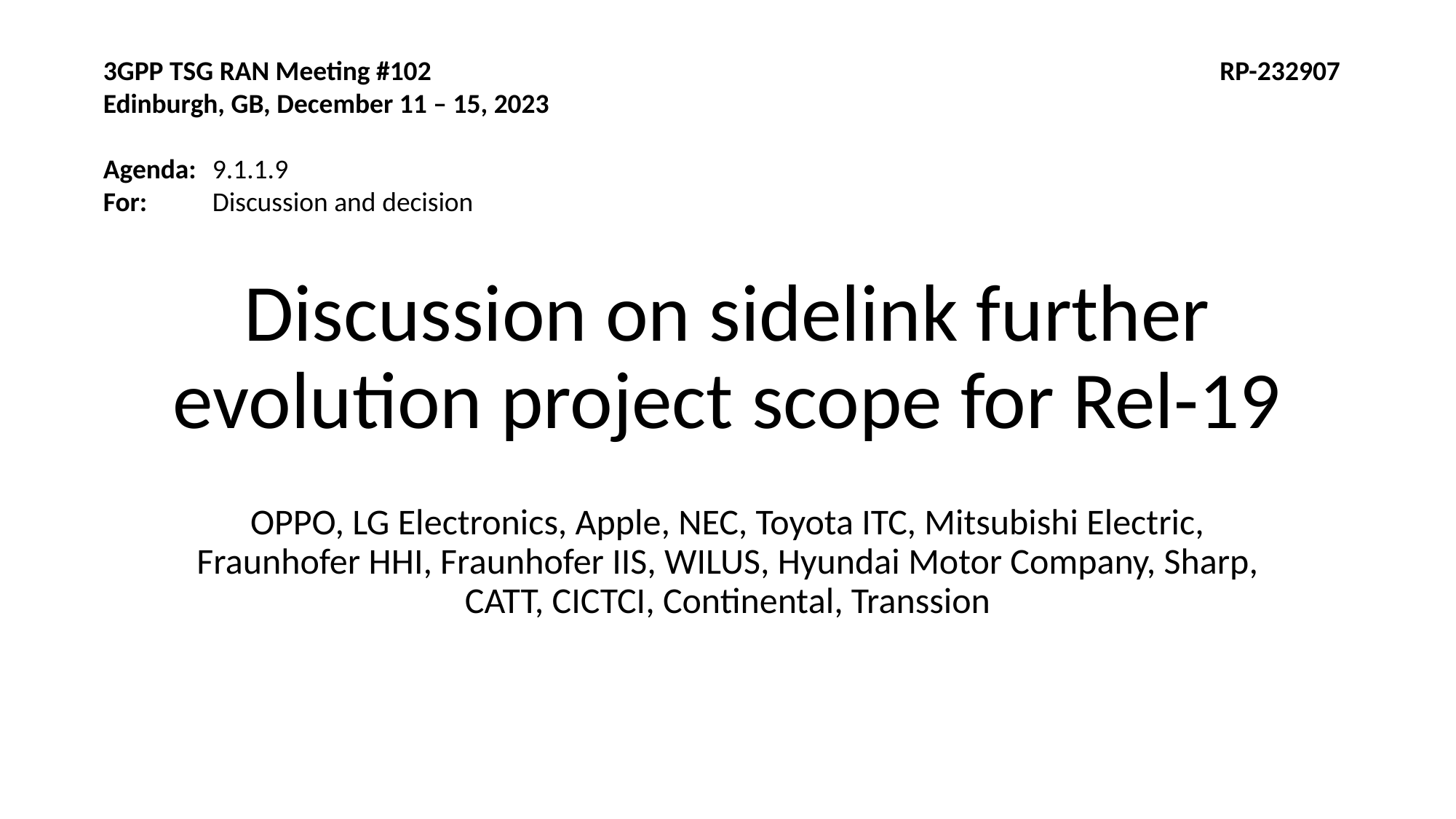

3GPP TSG RAN Meeting #102
Edinburgh, GB, December 11 – 15, 2023

Agenda:	9.1.1.9
For:	Discussion and decision
RP-232907
# Discussion on sidelink further evolution project scope for Rel-19
OPPO, LG Electronics, Apple, NEC, Toyota ITC, Mitsubishi Electric, Fraunhofer HHI, Fraunhofer IIS, WILUS, Hyundai Motor Company, Sharp, CATT, CICTCI, Continental, Transsion